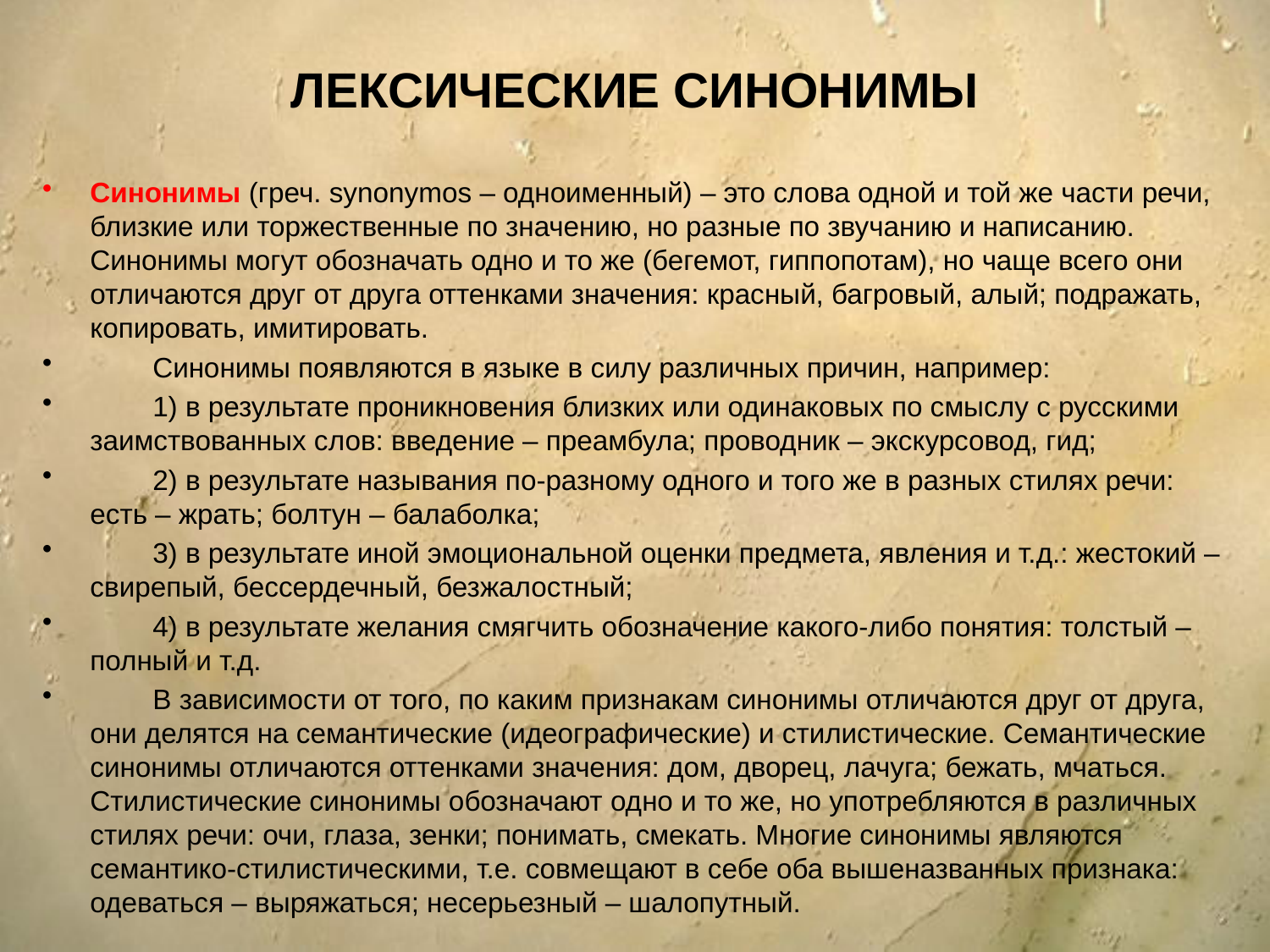

# ЛЕКСИЧЕСКИЕ СИНОНИМЫ
Синонимы (греч. synonymos – одноименный) – это слова одной и той же части речи, близкие или торжественные по значению, но разные по звучанию и написанию. Синонимы могут обозначать одно и то же (бегемот, гиппопотам), но чаще всего они отличаются друг от друга оттенками значения: красный, багровый, алый; подражать, копировать, имитировать.
        Синонимы появляются в языке в силу различных причин, например:
        1) в результате проникновения близких или одинаковых по смыслу с русскими заимствованных слов: введение – преамбула; проводник – экскурсовод, гид;
        2) в результате называния по-разному одного и того же в разных стилях речи: есть – жрать; болтун – балаболка;
        3) в результате иной эмоциональной оценки предмета, явления и т.д.: жестокий – свирепый, бессердечный, безжалостный;
        4) в результате желания смягчить обозначение какого-либо понятия: толстый – полный и т.д.
        В зависимости от того, по каким признакам синонимы отличаются друг от друга, они делятся на семантические (идеографические) и стилистические. Семантические синонимы отличаются оттенками значения: дом, дворец, лачуга; бежать, мчаться. Стилистические синонимы обозначают одно и то же, но употребляются в различных стилях речи: очи, глаза, зенки; понимать, смекать. Многие синонимы являются семантико-стилистическими, т.е. совмещают в себе оба вышеназванных признака: одеваться – выряжаться; несерьезный – шалопутный.